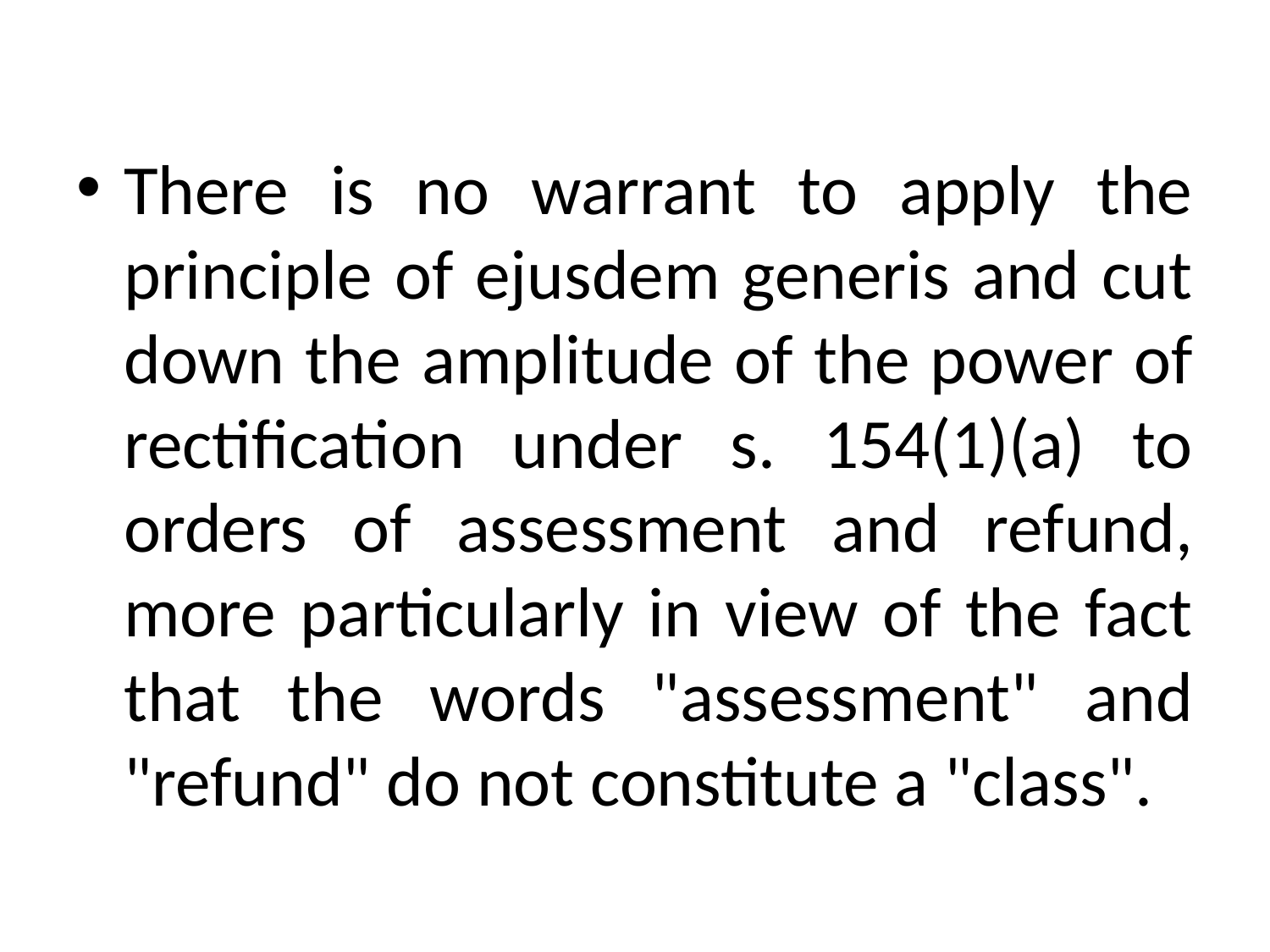

#
There is no warrant to apply the principle of ejusdem generis and cut down the amplitude of the power of rectification under s. 154(1)(a) to orders of assessment and refund, more particularly in view of the fact that the words "assessment" and "refund" do not constitute a "class".